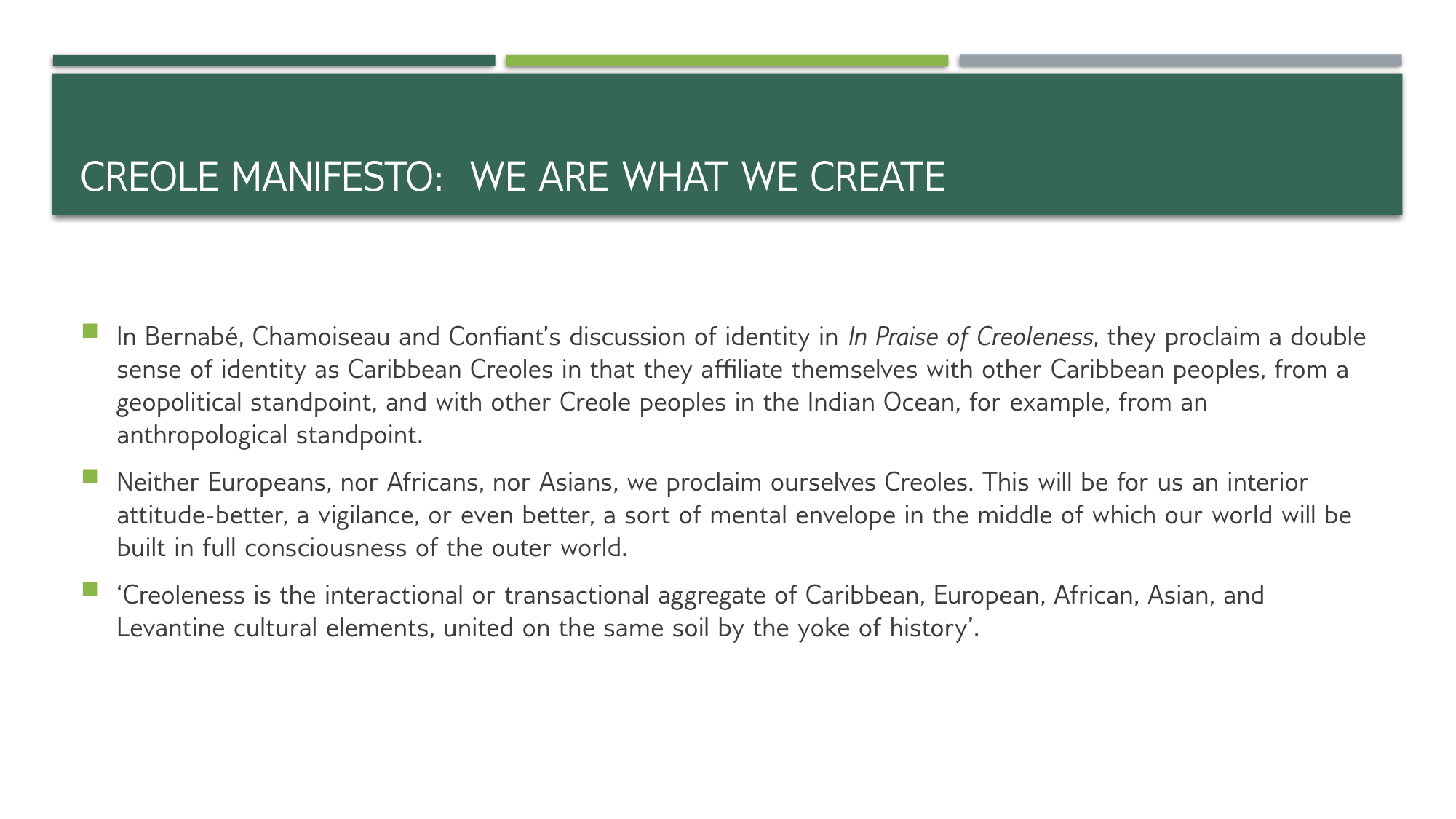

# creole manifesto:  we are what we create
In Bernabé, Chamoiseau and Confiant’s discussion of identity in In Praise of Creoleness, they proclaim a double sense of identity as Caribbean Creoles in that they affiliate themselves with other Caribbean peoples, from a geopolitical standpoint, and with other Creole peoples in the Indian Ocean, for example, from an anthropological standpoint.
Neither Europeans, nor Africans, nor Asians, we proclaim ourselves Creoles. This will be for us an interior attitude-better, a vigilance, or even better, a sort of mental envelope in the middle of which our world will be built in full consciousness of the outer world.
‘Creoleness is the interactional or transactional aggregate of Caribbean, European, African, Asian, and Levantine cultural elements, united on the same soil by the yoke of history’.